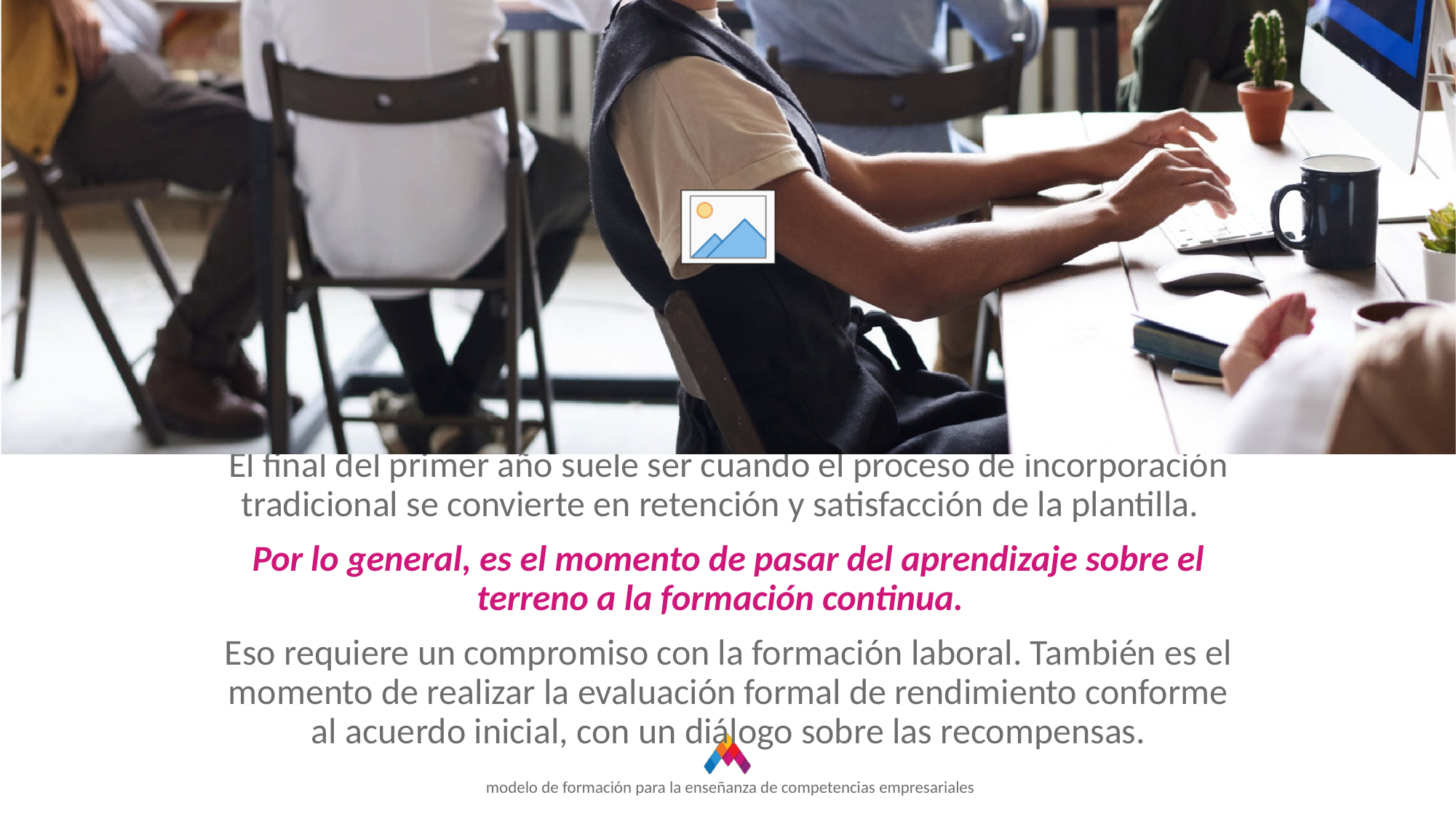

El final del primer año suele ser cuando el proceso de incorporación tradicional se convierte en retención y satisfacción de la plantilla.
Por lo general, es el momento de pasar del aprendizaje sobre el terreno a la formación continua.
Eso requiere un compromiso con la formación laboral. También es el momento de realizar la evaluación formal de rendimiento conforme al acuerdo inicial, con un diálogo sobre las recompensas.